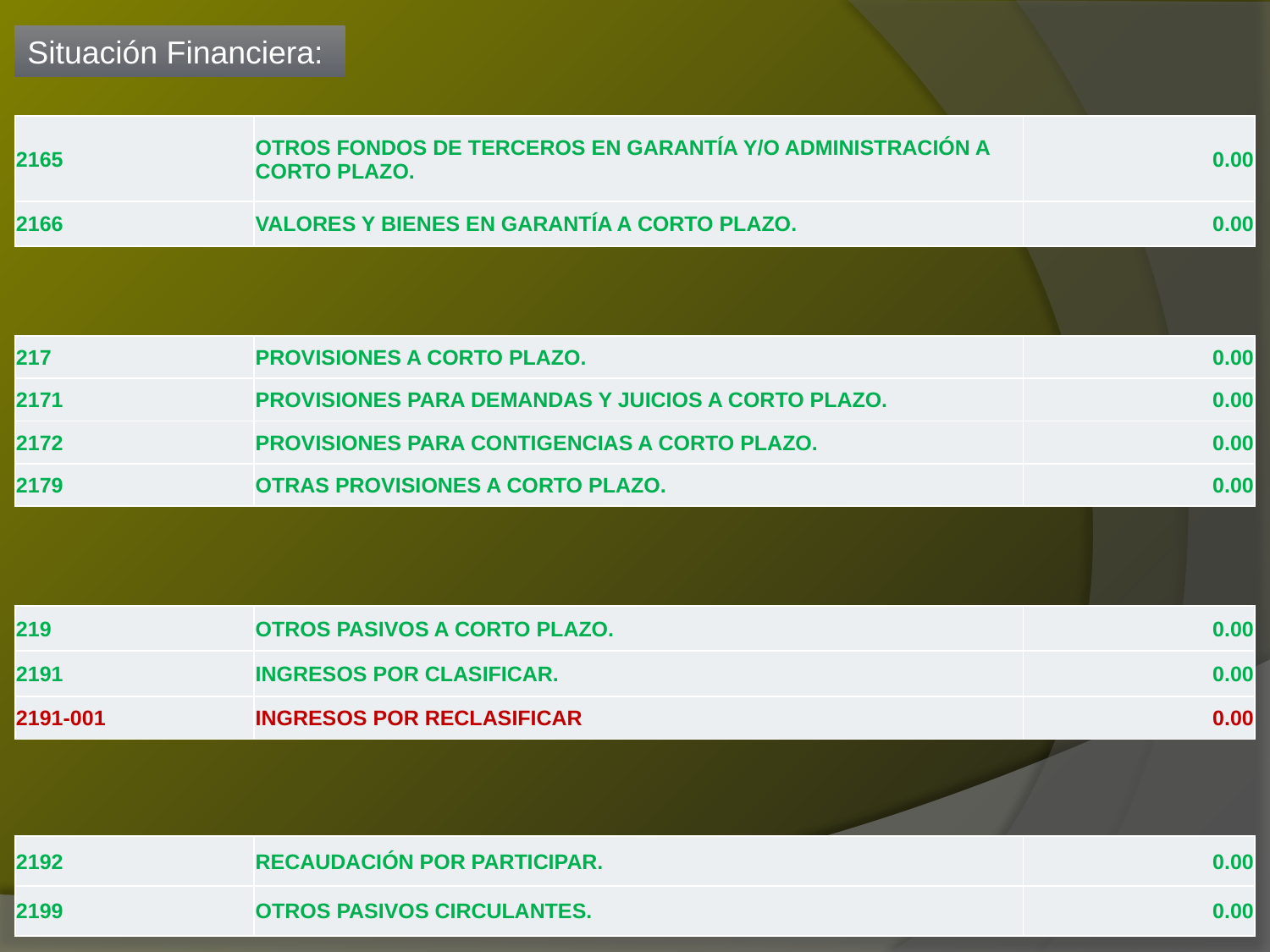

Situación Financiera:
| 2165 | OTROS FONDOS DE TERCEROS EN GARANTÍA Y/O ADMINISTRACIÓN A CORTO PLAZO. | 0.00 |
| --- | --- | --- |
| 2166 | VALORES Y BIENES EN GARANTÍA A CORTO PLAZO. | 0.00 |
| 217 | PROVISIONES A CORTO PLAZO. | 0.00 |
| --- | --- | --- |
| 2171 | PROVISIONES PARA DEMANDAS Y JUICIOS A CORTO PLAZO. | 0.00 |
| 2172 | PROVISIONES PARA CONTIGENCIAS A CORTO PLAZO. | 0.00 |
| 2179 | OTRAS PROVISIONES A CORTO PLAZO. | 0.00 |
| 219 | OTROS PASIVOS A CORTO PLAZO. | 0.00 |
| --- | --- | --- |
| 2191 | INGRESOS POR CLASIFICAR. | 0.00 |
| 2191-001 | INGRESOS POR RECLASIFICAR | 0.00 |
| 2192 | RECAUDACIÓN POR PARTICIPAR. | 0.00 |
| --- | --- | --- |
| 2199 | OTROS PASIVOS CIRCULANTES. | 0.00 |